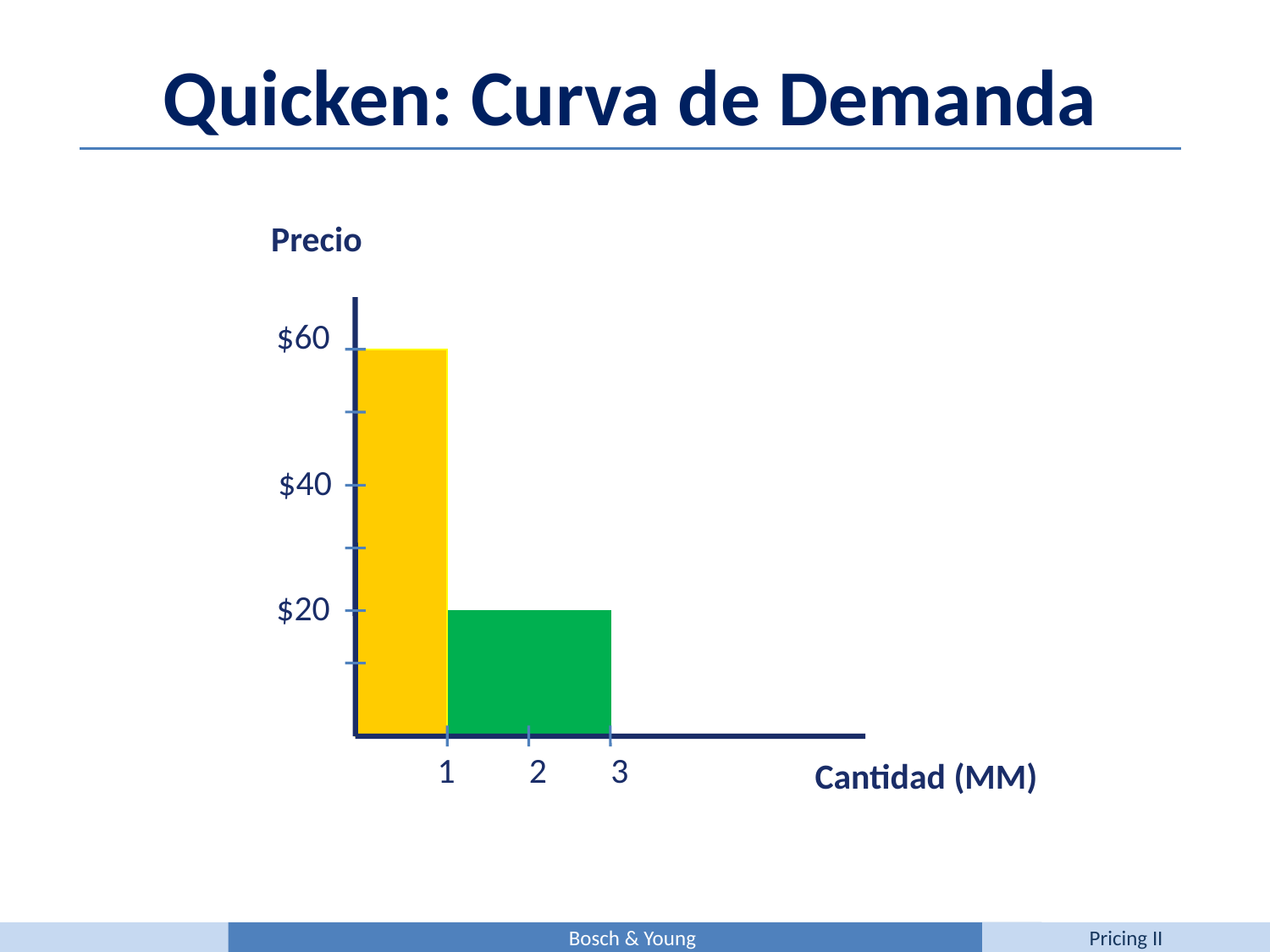

Quicken: Curva de Demanda
Precio

$60

$40

$20

1
2
3
Cantidad (MM)

Bosch & Young
Pricing II